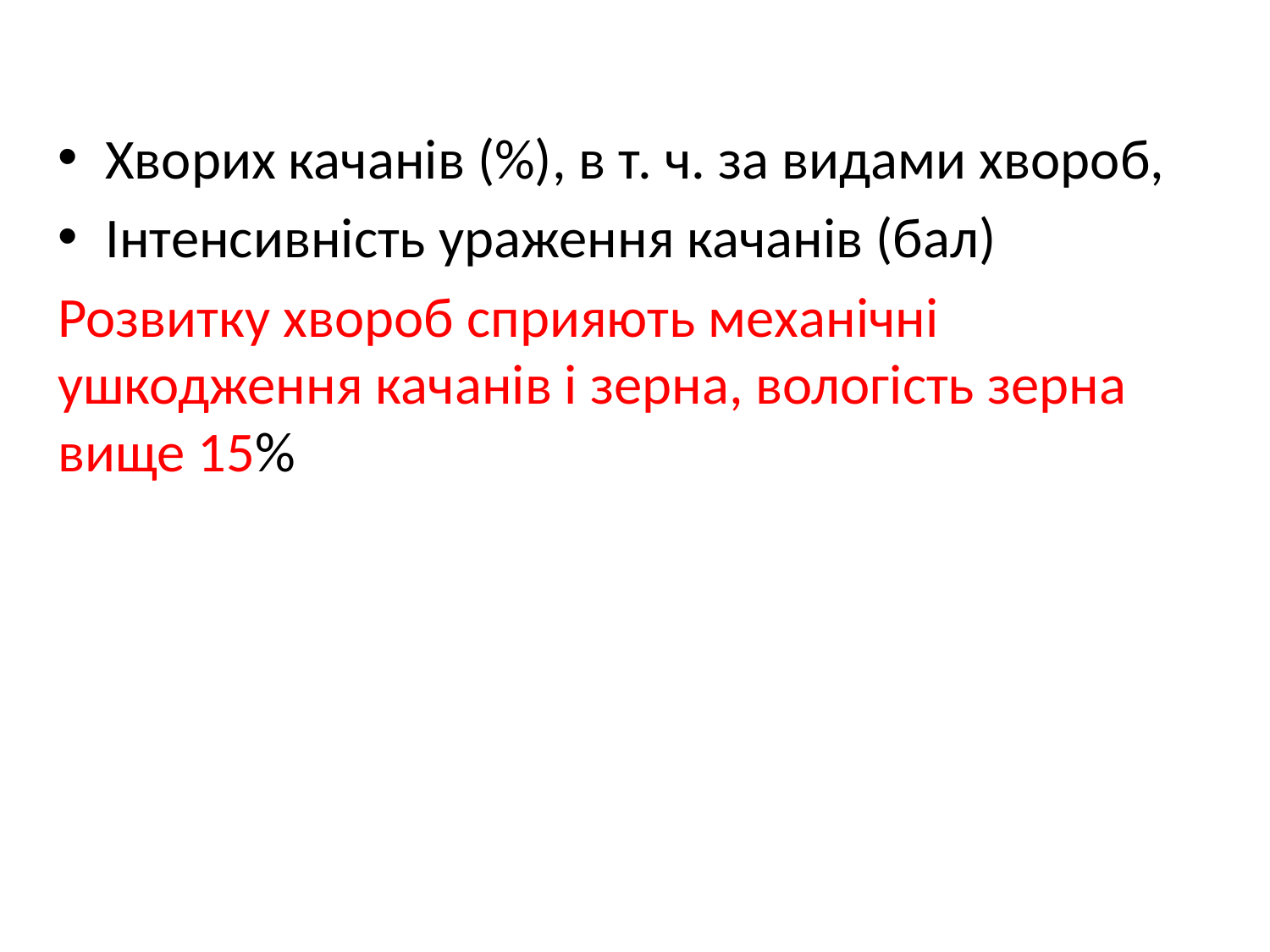

Хворих качанів (%), в т. ч. за видами хвороб,
Інтенсивність ураження качанів (бал)
Розвитку хвороб сприяють механічні ушкодження качанів і зерна, вологість зерна вище 15%